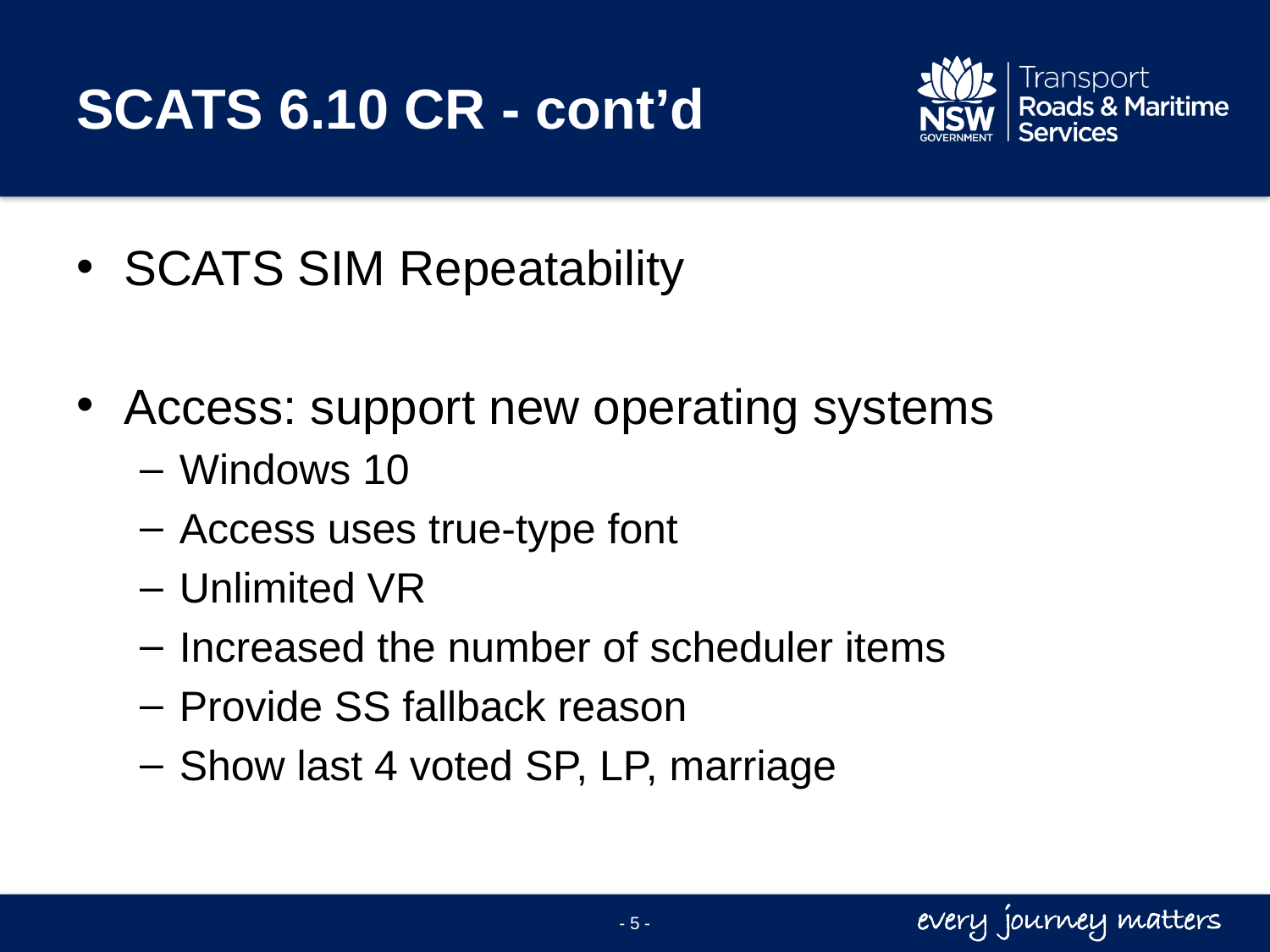

# SCATS 6.10 CR - cont’d
SCATS SIM Repeatability

Access: support new operating systems
Windows 10
Access uses true-type font
Unlimited VR
Increased the number of scheduler items
Provide SS fallback reason
Show last 4 voted SP, LP, marriage